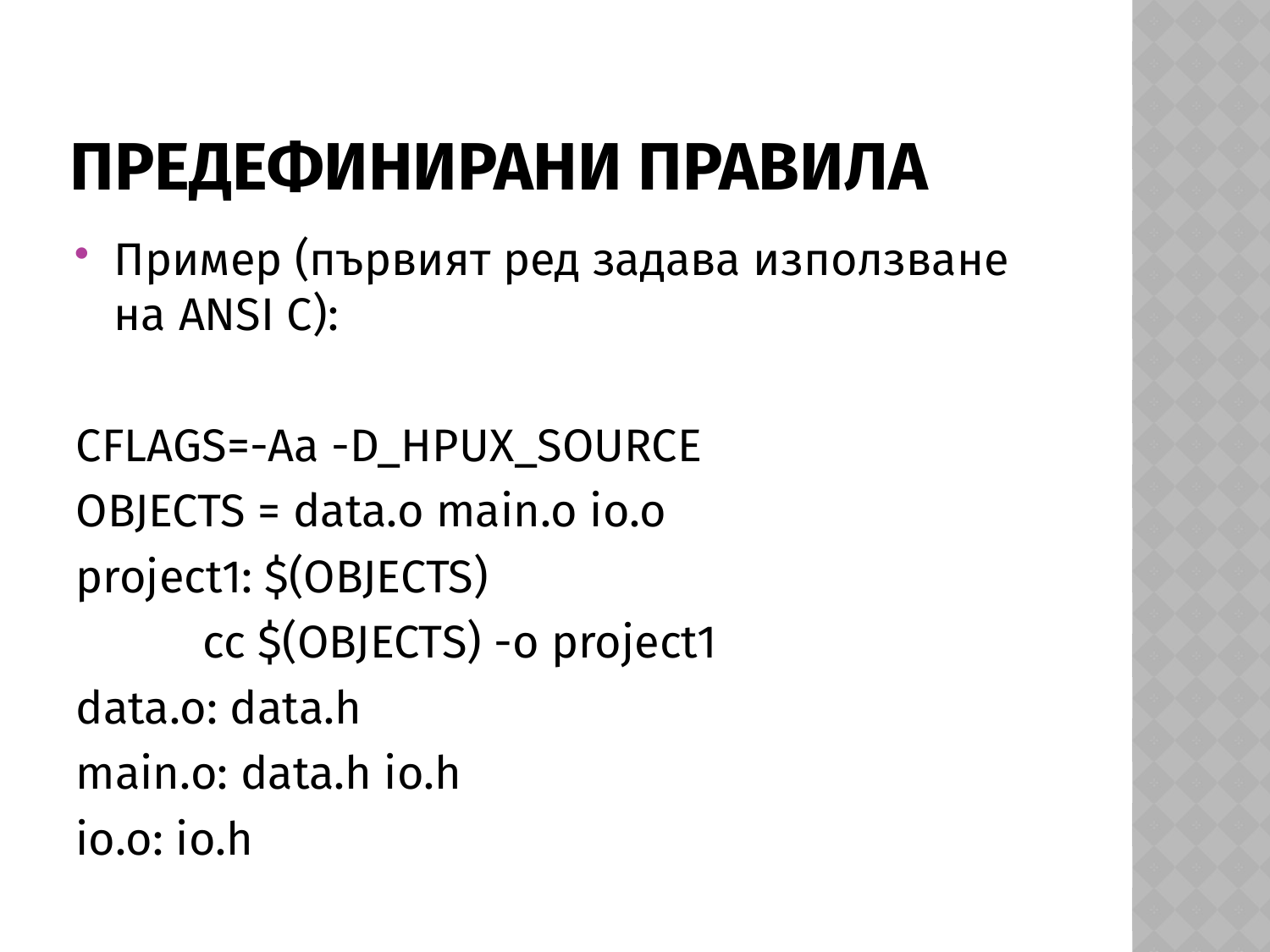

# Предефинирани правила
Пример (първият ред задава използване на ANSI C):

CFLAGS=-Aa -D_HPUX_SOURCE
OBJECTS = data.o main.o io.o
project1: $(OBJECTS)
	cc $(OBJECTS) -o project1
data.o: data.h
main.o: data.h io.h
io.o: io.h